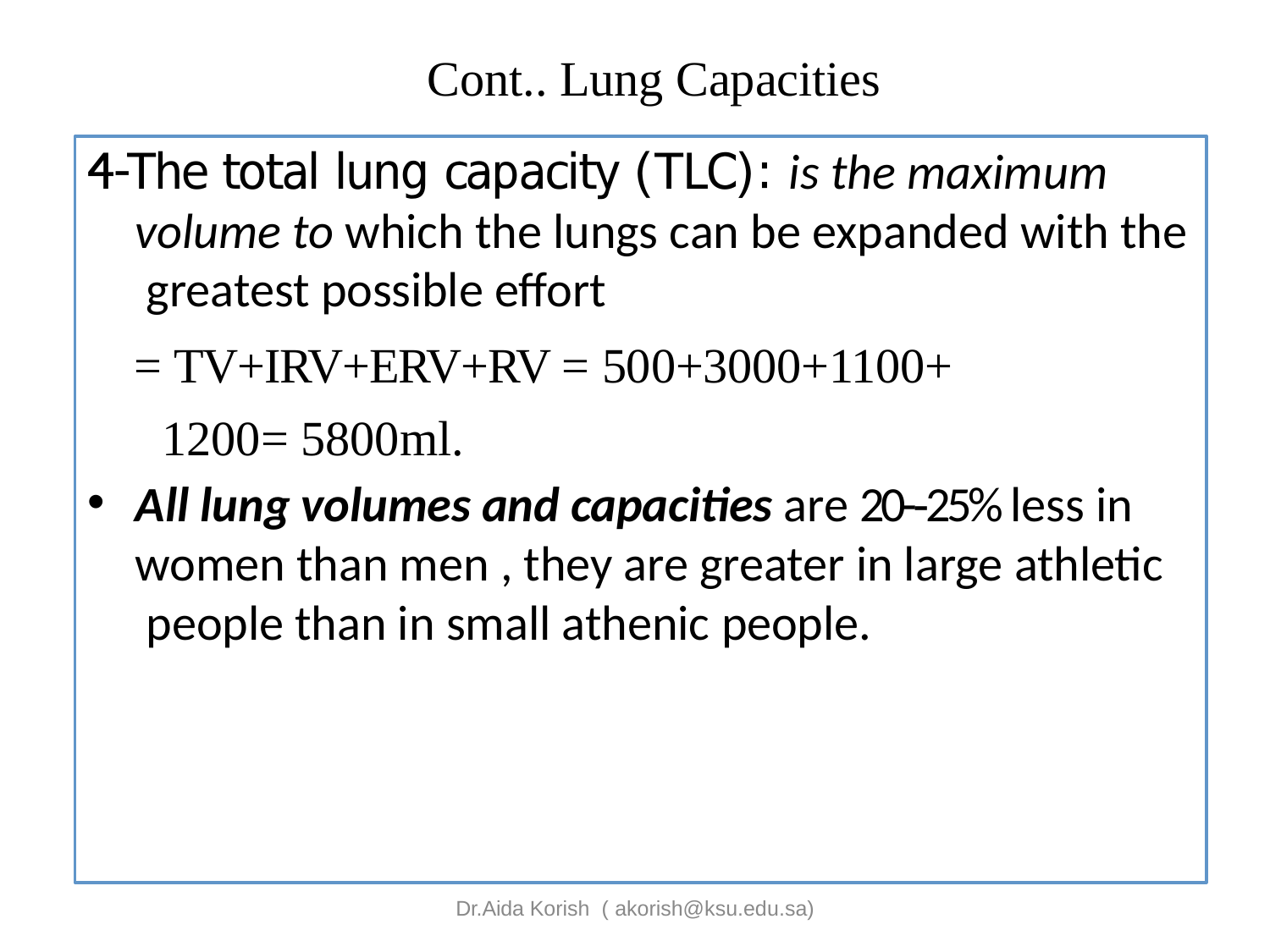

Cont.. Lung Capacities
4-The total lung capacity (TLC): is the maximum  volume to which the lungs can be expanded with the  greatest possible eﬀort
= TV+IRV+ERV+RV = 500+3000+1100+  1200= 5800ml.
All lung volumes and capacities are 20-­‐25% less in  women than men , they are greater in large athletic  people than in small athenic people.

Dr.Aida Korish  ( akorish@ksu.edu.sa)